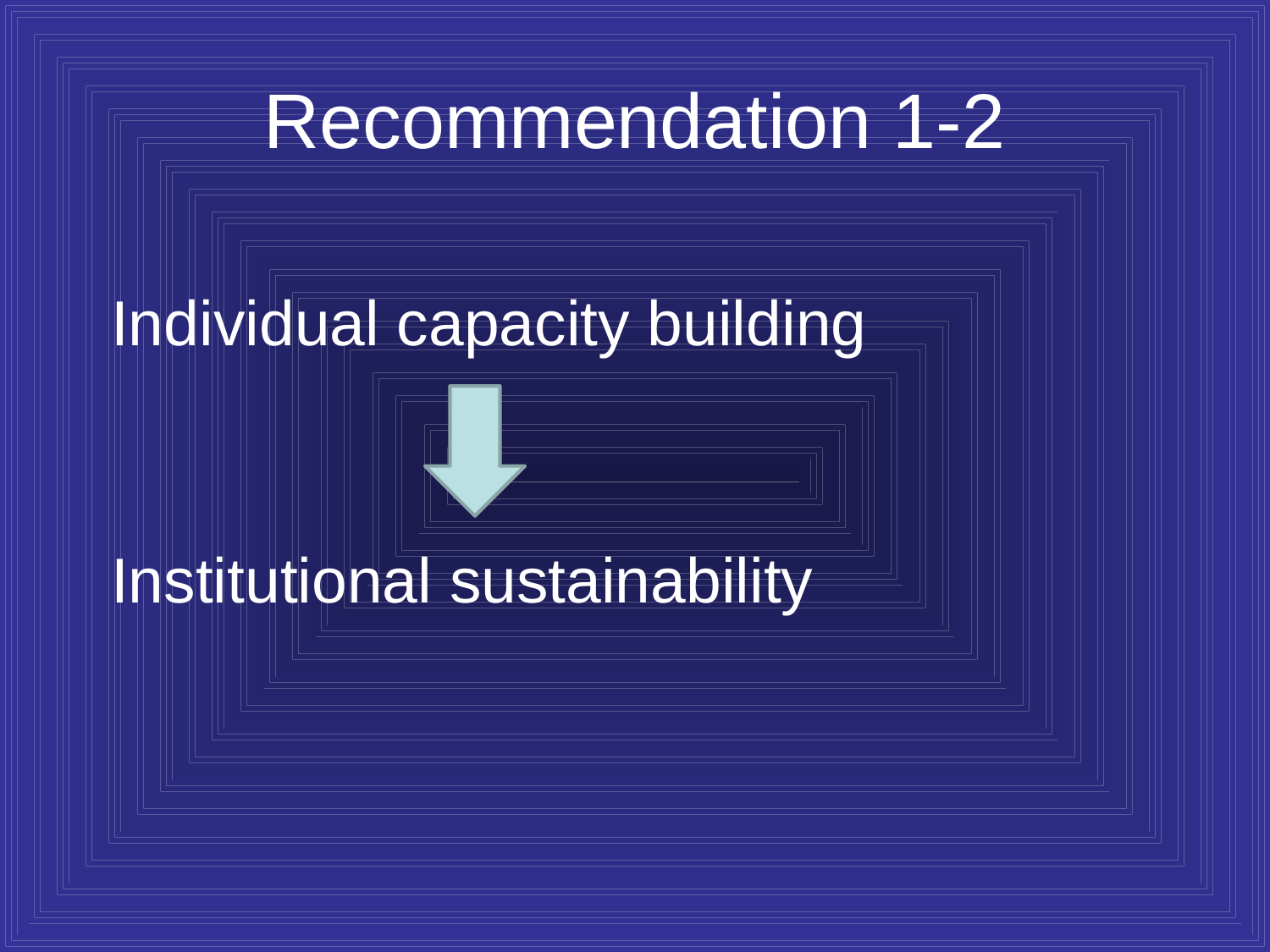

# Recommendation 1-2
Individual capacity building

Institutional sustainability